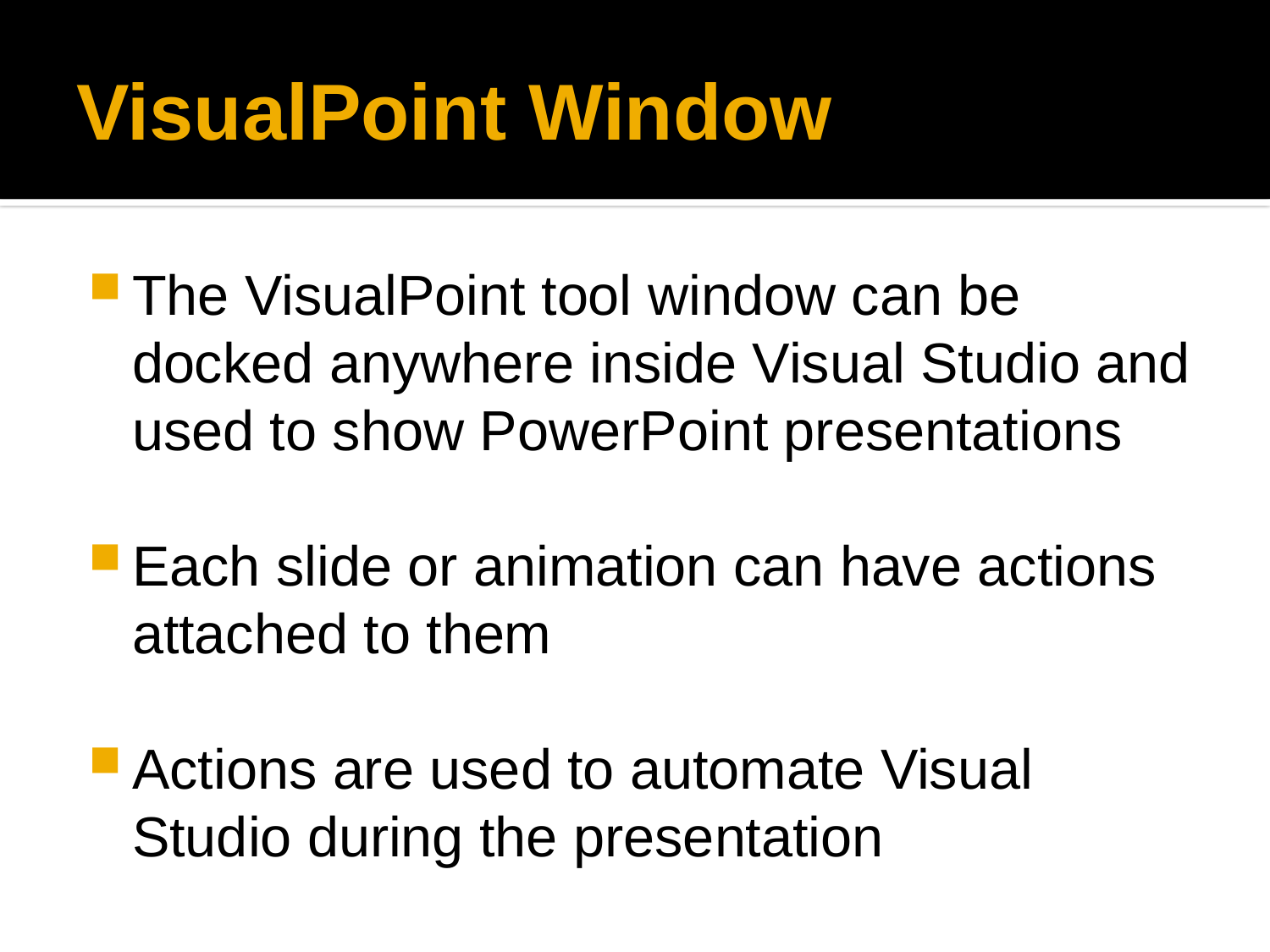

# VisualPoint Window
The VisualPoint tool window can be docked anywhere inside Visual Studio and used to show PowerPoint presentations

Each slide or animation can have actions attached to them

Actions are used to automate Visual Studio during the presentation